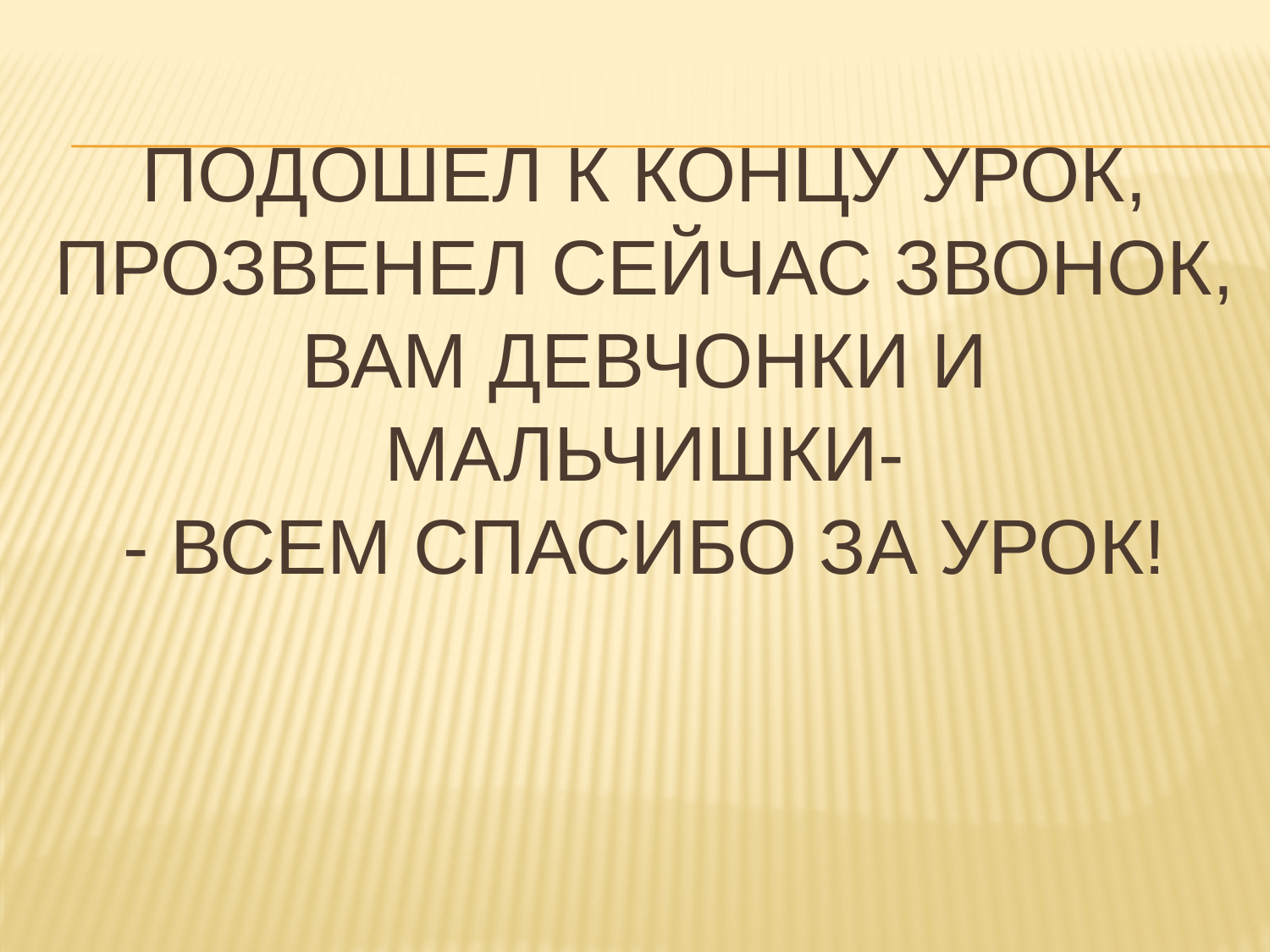

# Подошел к концу урок, Прозвенел сейчас звонок, Вам девчонки и мальчишки- - Всем спасибо за урок!